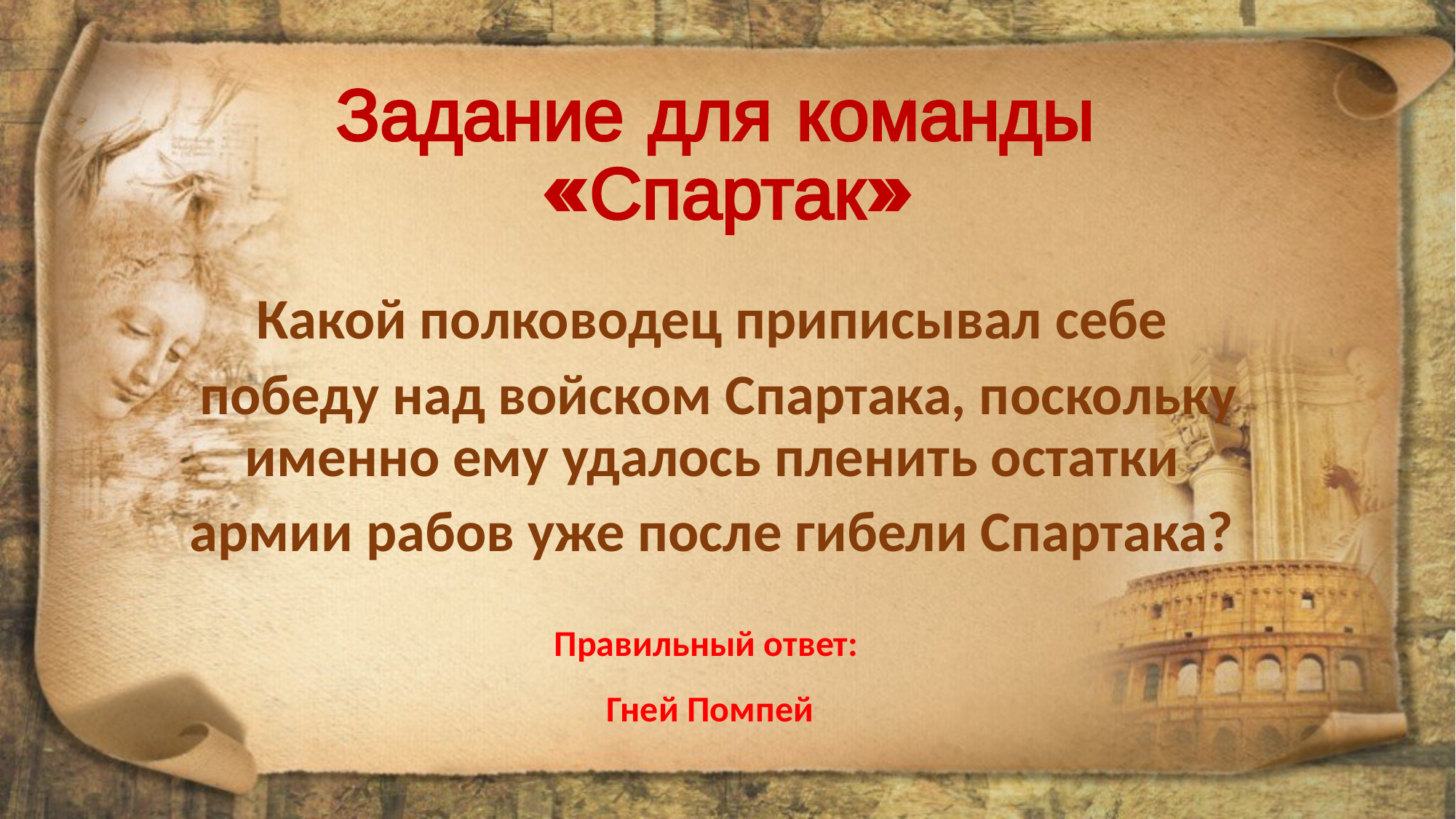

# Задание для команды «Спартак»

Какой полководец приписывал себе
победу над войском Спартака, поскольку именно ему удалось пленить остатки
армии рабов уже после гибели Спартака?
Правильный ответ:
Гней Помпей